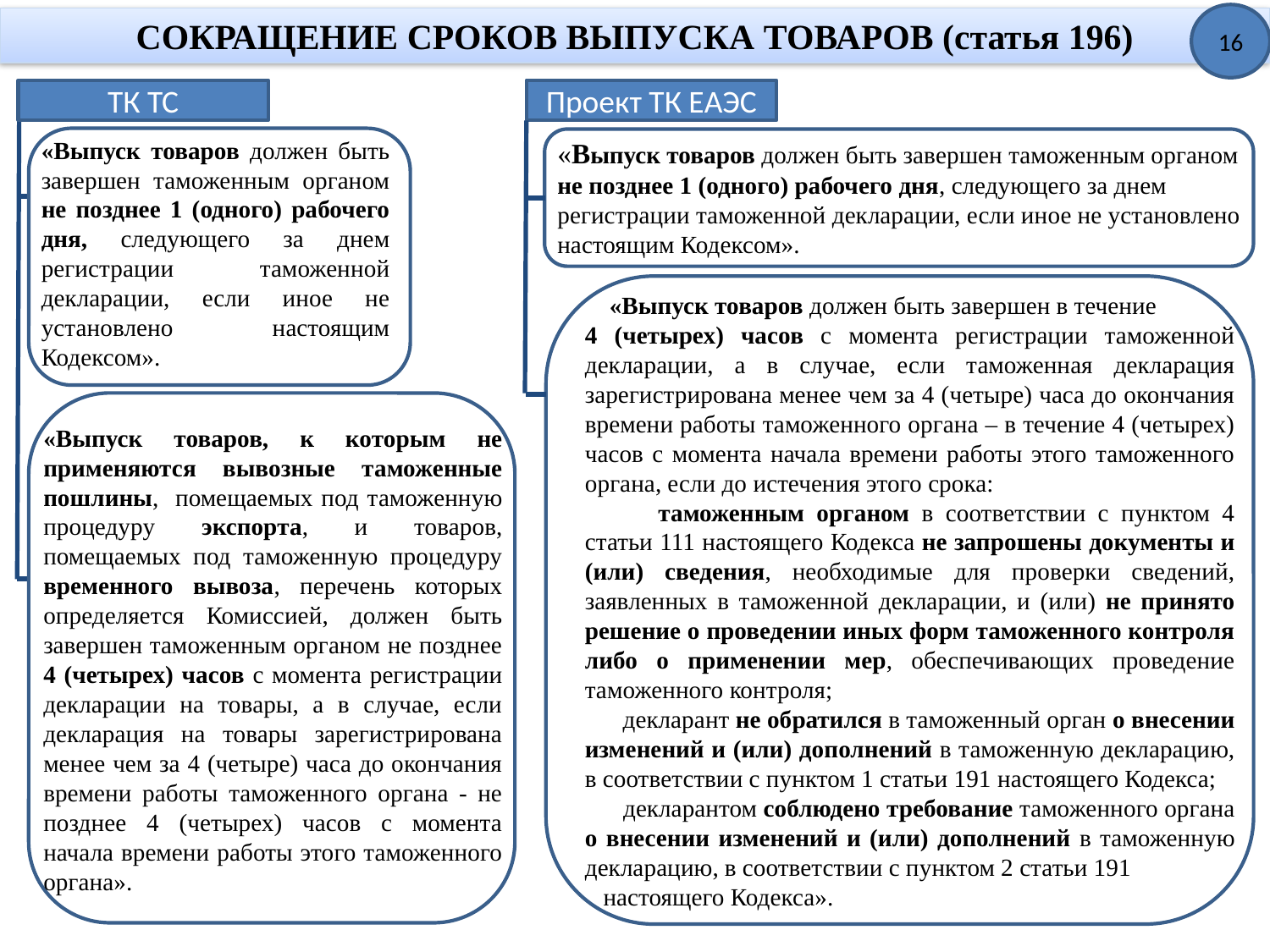

16
СОКРАЩЕНИЕ СРОКОВ ВЫПУСКА ТОВАРОВ (статья 196)
ТК ТС
Проект ТК ЕАЭС

«Выпуск товаров должен быть завершен таможенным органом не позднее 1 (одного) рабочего дня, следующего за днем регистрации таможенной декларации, если иное не установлено настоящим Кодексом».

«Выпуск товаров должен быть завершен таможенным органом не позднее 1 (одного) рабочего дня, следующего за днем регистрации таможенной декларации, если иное не установлено настоящим Кодексом».

    «Выпуск товаров должен быть завершен в течение
4 (четырех) часов с момента регистрации таможенной декларации, а в случае, если таможенная декларация зарегистрирована менее чем за 4 (четыре) часа до окончания времени работы таможенного органа – в течение 4 (четырех) часов с момента начала времени работы этого таможенного органа, если до истечения этого срока:
      таможенным органом в соответствии с пунктом 4 статьи 111 настоящего Кодекса не запрошены документы и (или) сведения, необходимые для проверки сведений, заявленных в таможенной декларации, и (или) не принято решение о проведении иных форм таможенного контроля либо о применении мер, обеспечивающих проведение таможенного контроля;
      декларант не обратился в таможенный орган о внесении изменений и (или) дополнений в таможенную декларацию, в соответствии с пунктом 1 статьи 191 настоящего Кодекса;
      декларантом соблюдено требование таможенного органа о внесении изменений и (или) дополнений в таможенную декларацию, в соответствии с пунктом 2 статьи 191
   настоящего Кодекса».

«Выпуск товаров, к которым не применяются вывозные таможенные пошлины,  помещаемых под таможенную процедуру экспорта, и товаров, помещаемых под таможенную процедуру временного вывоза, перечень которых определяется Комиссией, должен быть завершен таможенным органом не позднее 4 (четырех) часов с момента регистрации декларации на товары, а в случае, если декларация на товары зарегистрирована менее чем за 4 (четыре) часа до окончания времени работы таможенного органа - не позднее 4 (четырех) часов с момента начала времени работы этого таможенного органа».